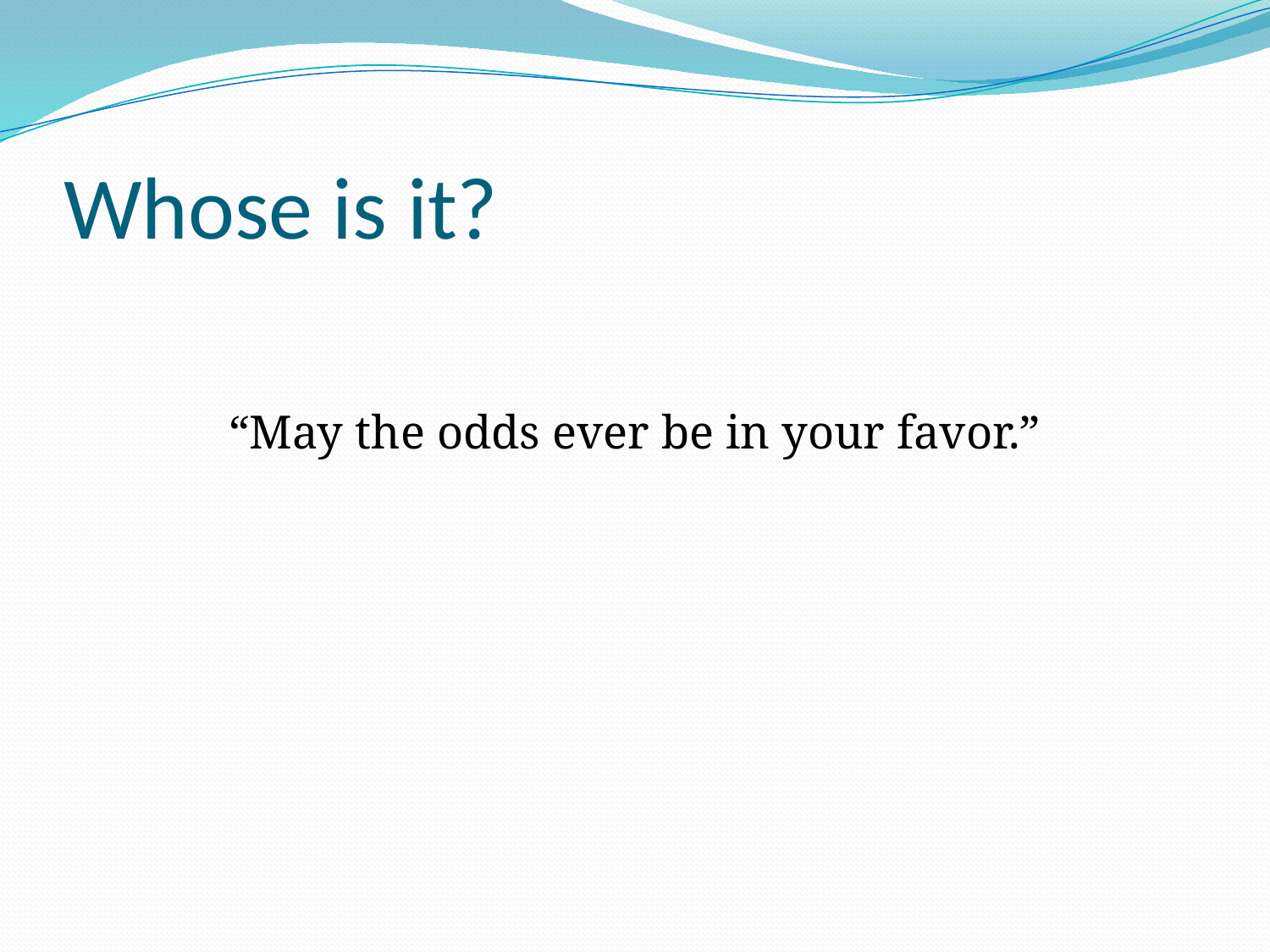

# Whose is it?

“May the odds ever be in your favor.”